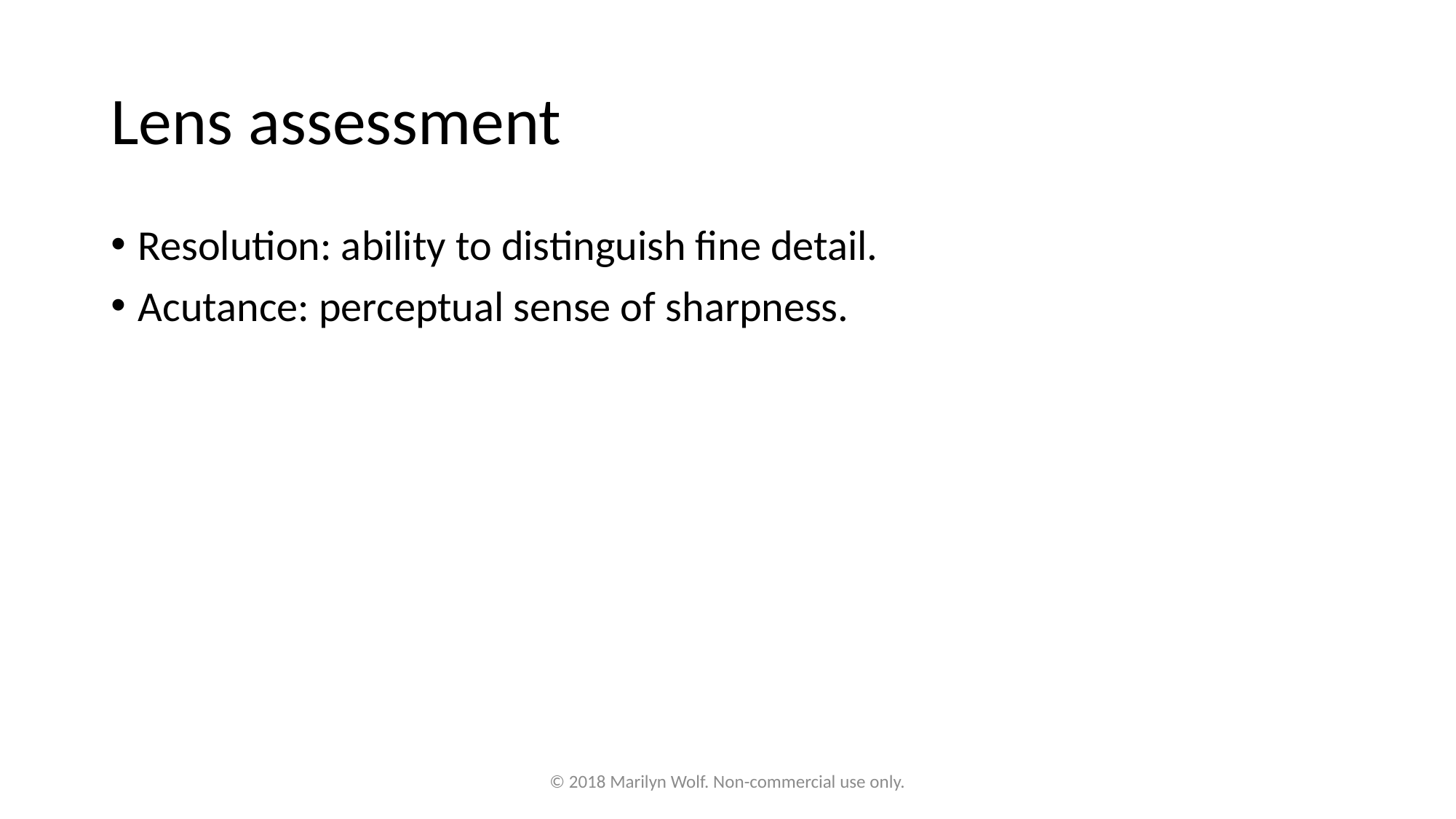

# Lens assessment
Resolution: ability to distinguish fine detail.
Acutance: perceptual sense of sharpness.
© 2018 Marilyn Wolf. Non-commercial use only.